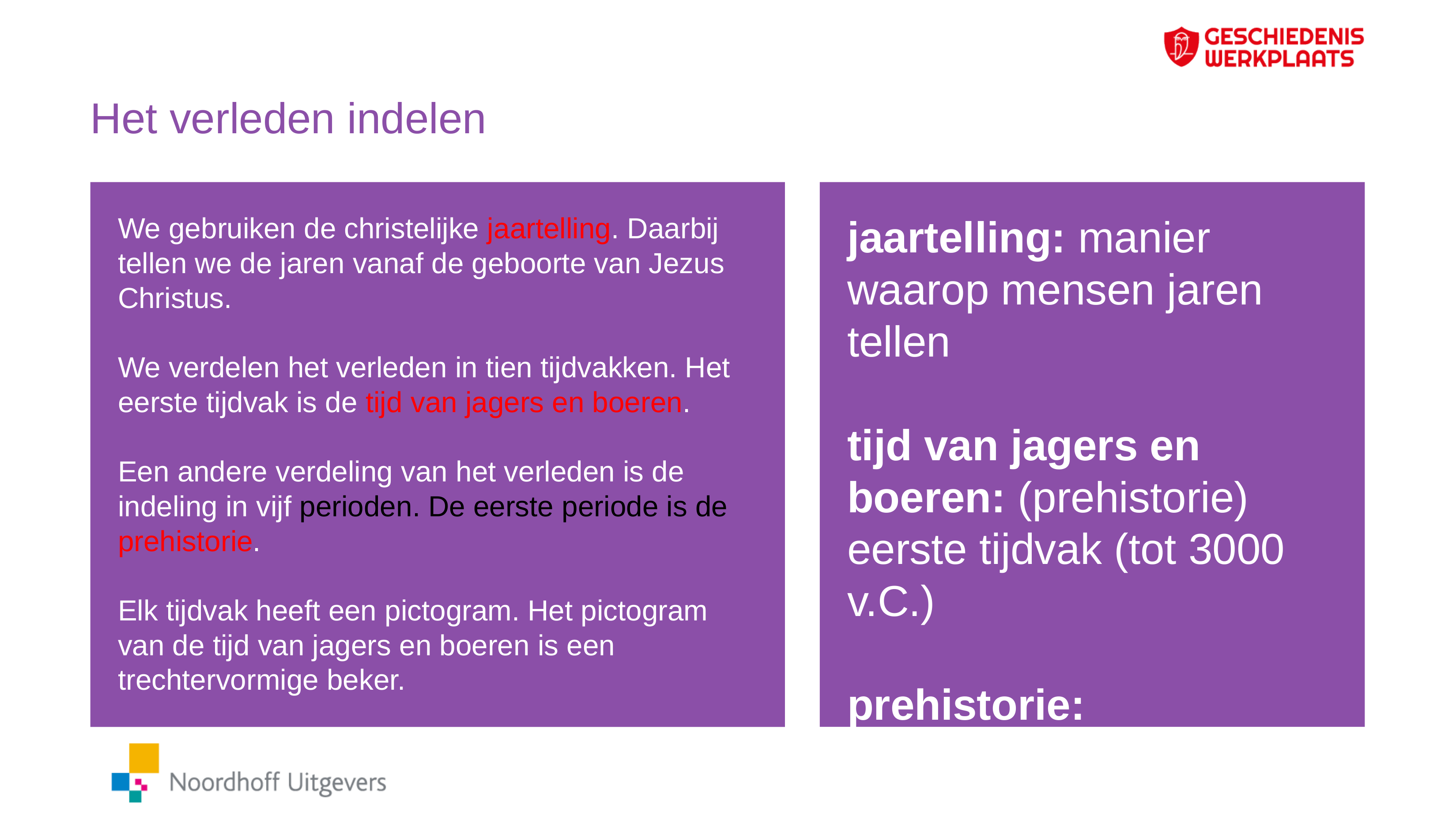

# Het verleden indelen
We gebruiken de christelijke jaartelling. Daarbij tellen we de jaren vanaf de geboorte van Jezus Christus.

We verdelen het verleden in tien tijdvakken. Het eerste tijdvak is de tijd van jagers en boeren.

Een andere verdeling van het verleden is de indeling in vijf perioden. De eerste periode is de prehistorie.

Elk tijdvak heeft een pictogram. Het pictogram van de tijd van jagers en boeren is een trechtervormige beker.

jaartelling: manier waarop mensen jaren tellen

tijd van jagers en boeren: (prehistorie) eerste tijdvak (tot 3000 v.C.)

prehistorie: (voorgeschiedenis, tijd van jagers en boeren) eerste periode: de tijd waaruit we geen geschreven bronnen hebben (tot 3000 v.C.)